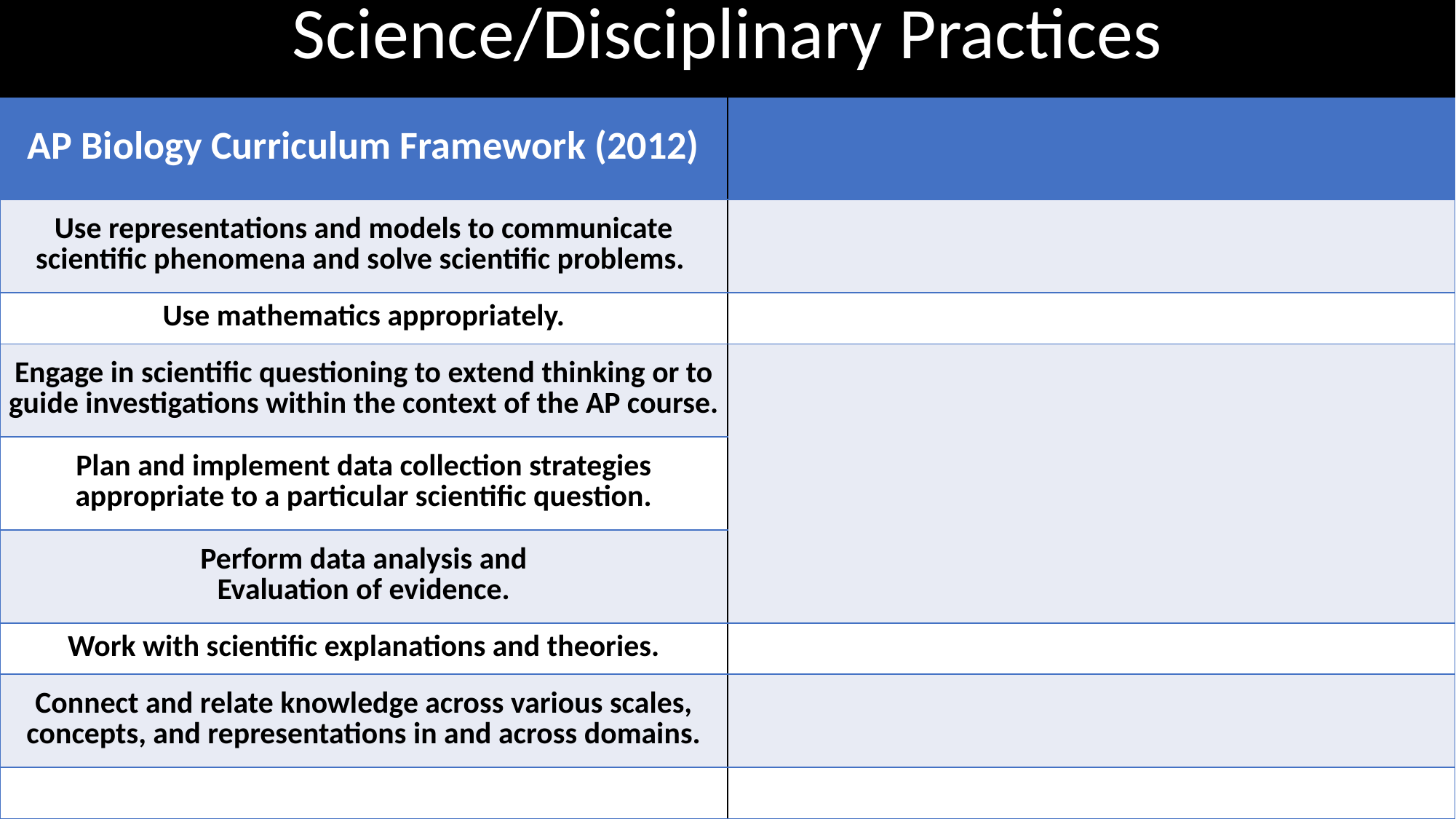

# Science/Disciplinary Practices
| AP Biology Curriculum Framework (2012) |  |
| --- | --- |
| Use representations and models to communicate scientific phenomena and solve scientific problems. |  |
| Use mathematics appropriately. |  |
| Engage in scientific questioning to extend thinking or to guide investigations within the context of the AP course. |  |
| Plan and implement data collection strategies appropriate to a particular scientific question. |  |
| Perform data analysis and Evaluation of evidence. |  |
| Work with scientific explanations and theories. |  |
| Connect and relate knowledge across various scales, concepts, and representations in and across domains. |  |
|  |  |